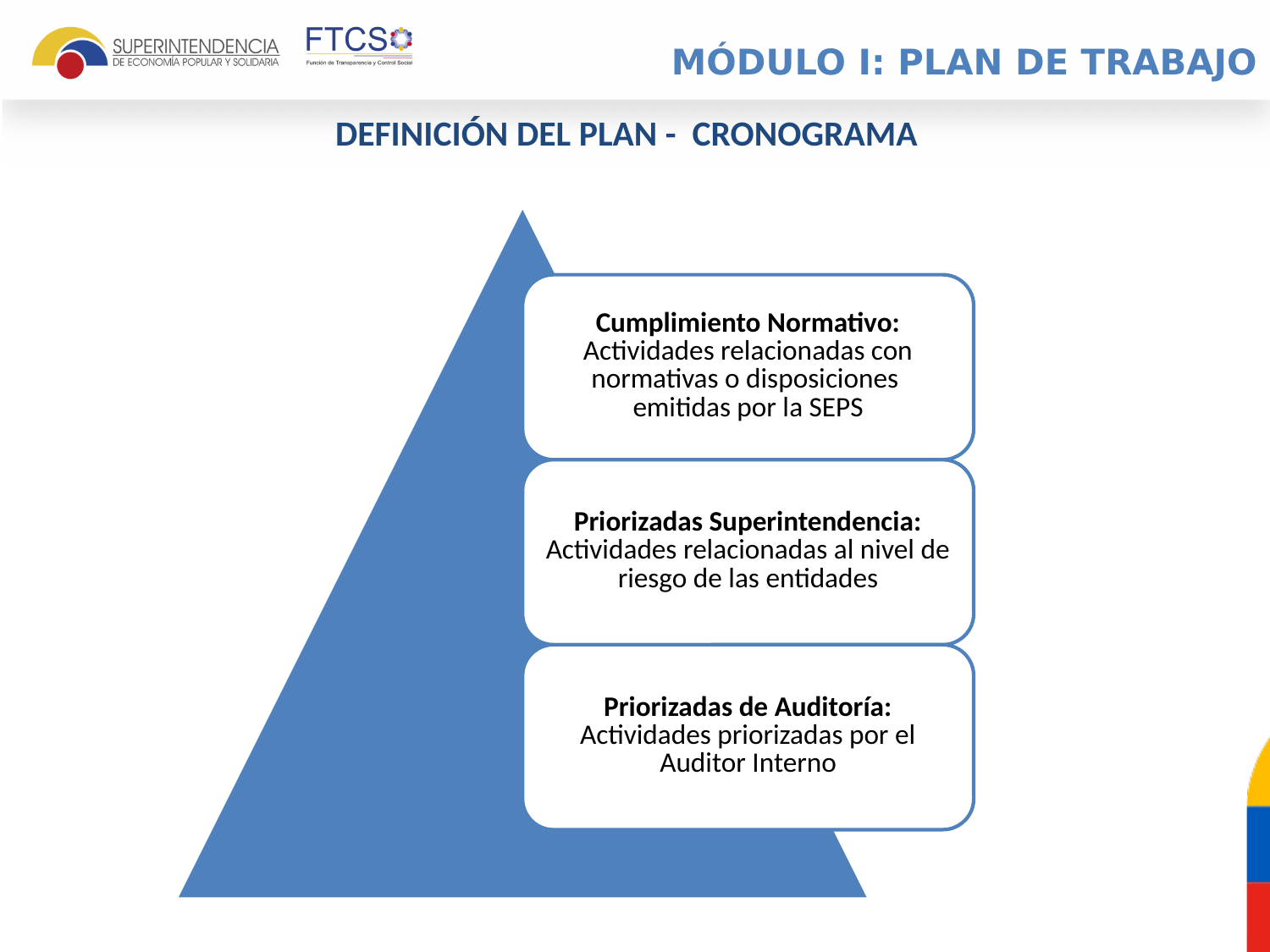

MÓDULO I: PLAN DE TRABAJO
DEFINICIÓN DEL PLAN -  CRONOGRAMA
Cumplimiento Normativo: Actividades relacionadas con normativas o disposiciones  emitidas por la SEPS
Priorizadas Superintendencia: Actividades relacionadas al nivel de riesgo de las entidades
Priorizadas de Auditoría: Actividades priorizadas por el Auditor Interno
TIPO DE ACTIVIDADES